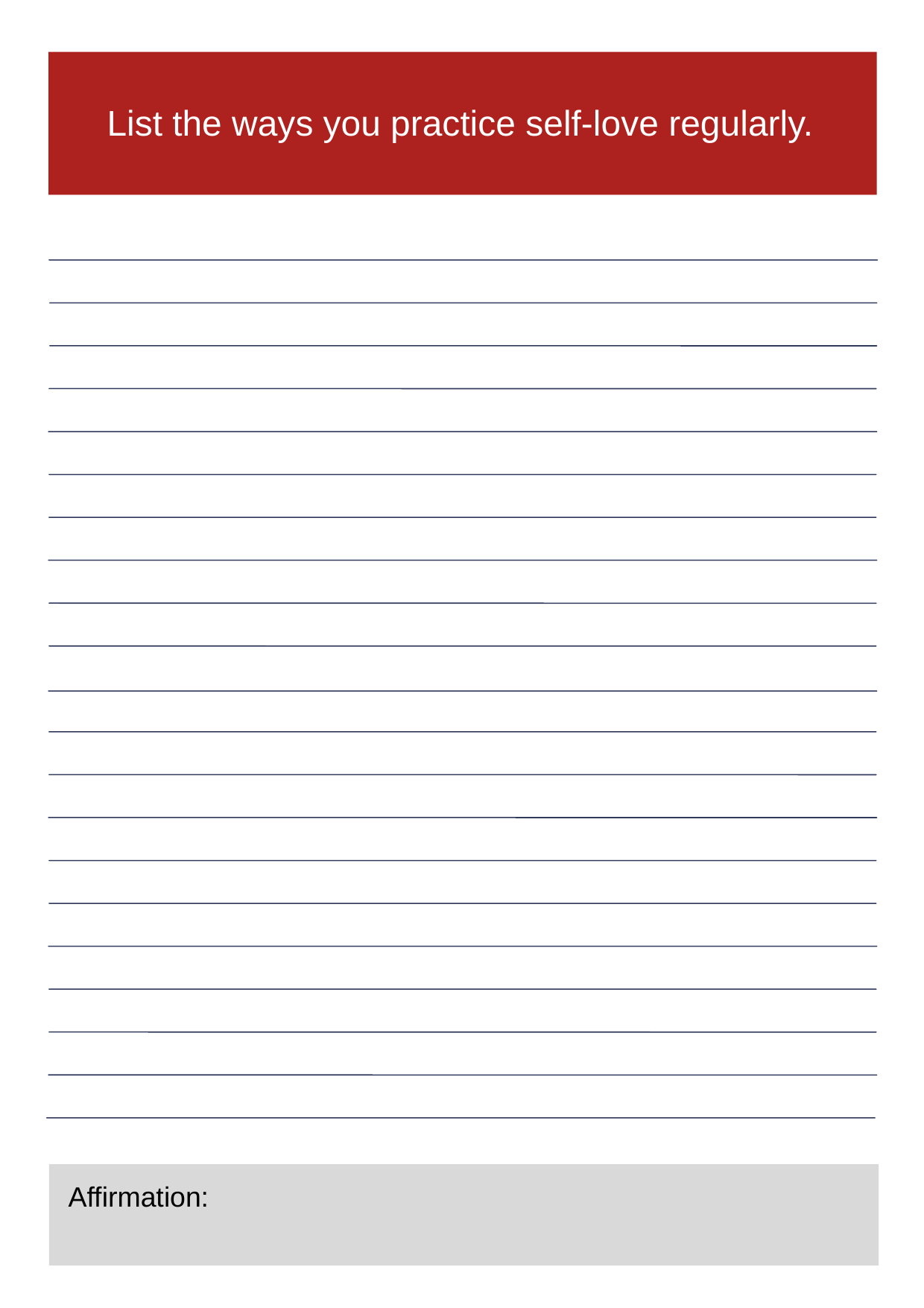

List the ways you practice self-love regularly.

Affirmation: